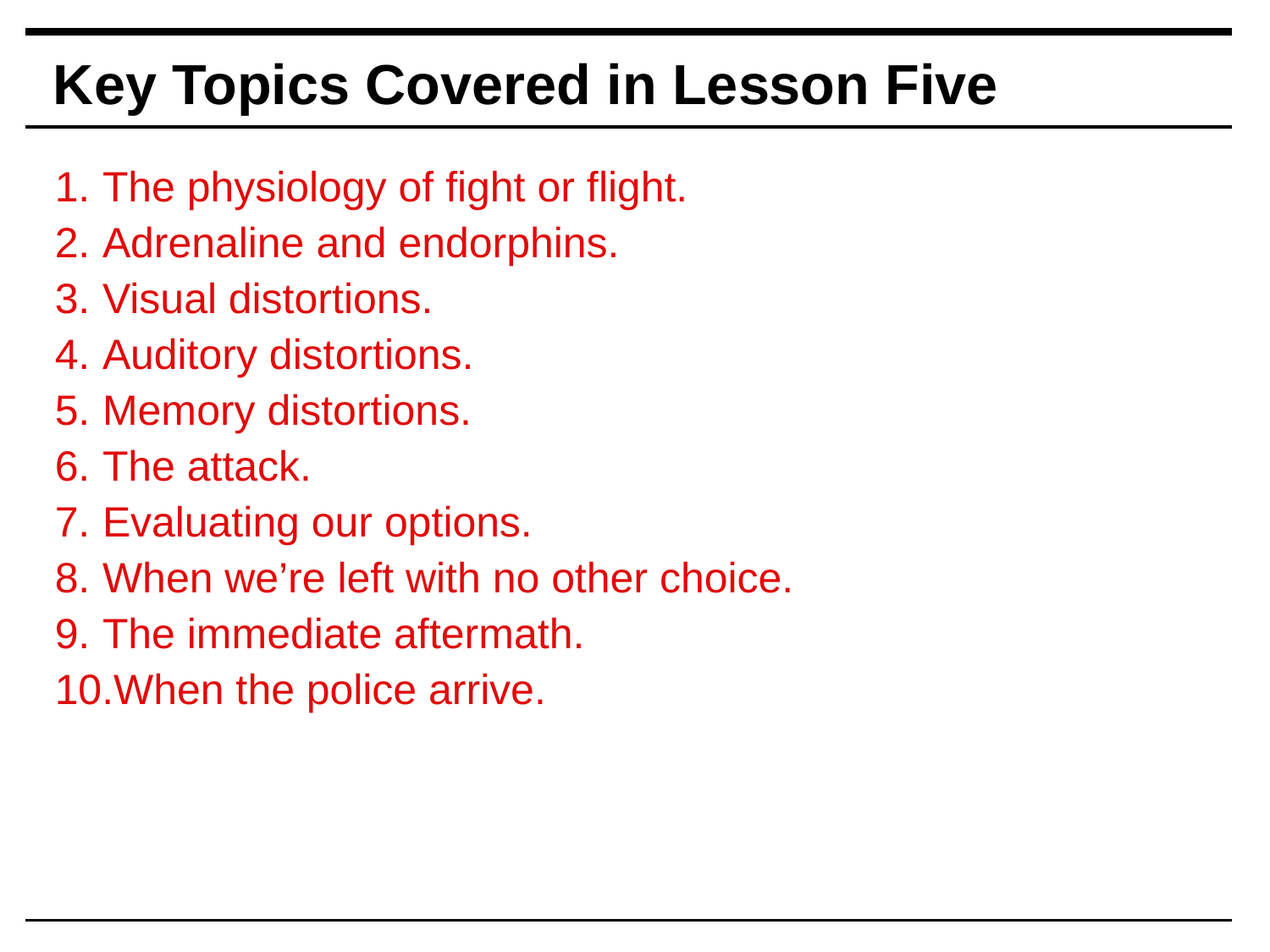

Key Topics Covered in Lesson Five
The physiology of fight or flight.
Adrenaline and endorphins.
Visual distortions.
Auditory distortions.
Memory distortions.
The attack.
Evaluating our options.
When we’re left with no other choice.
The immediate aftermath.
When the police arrive.